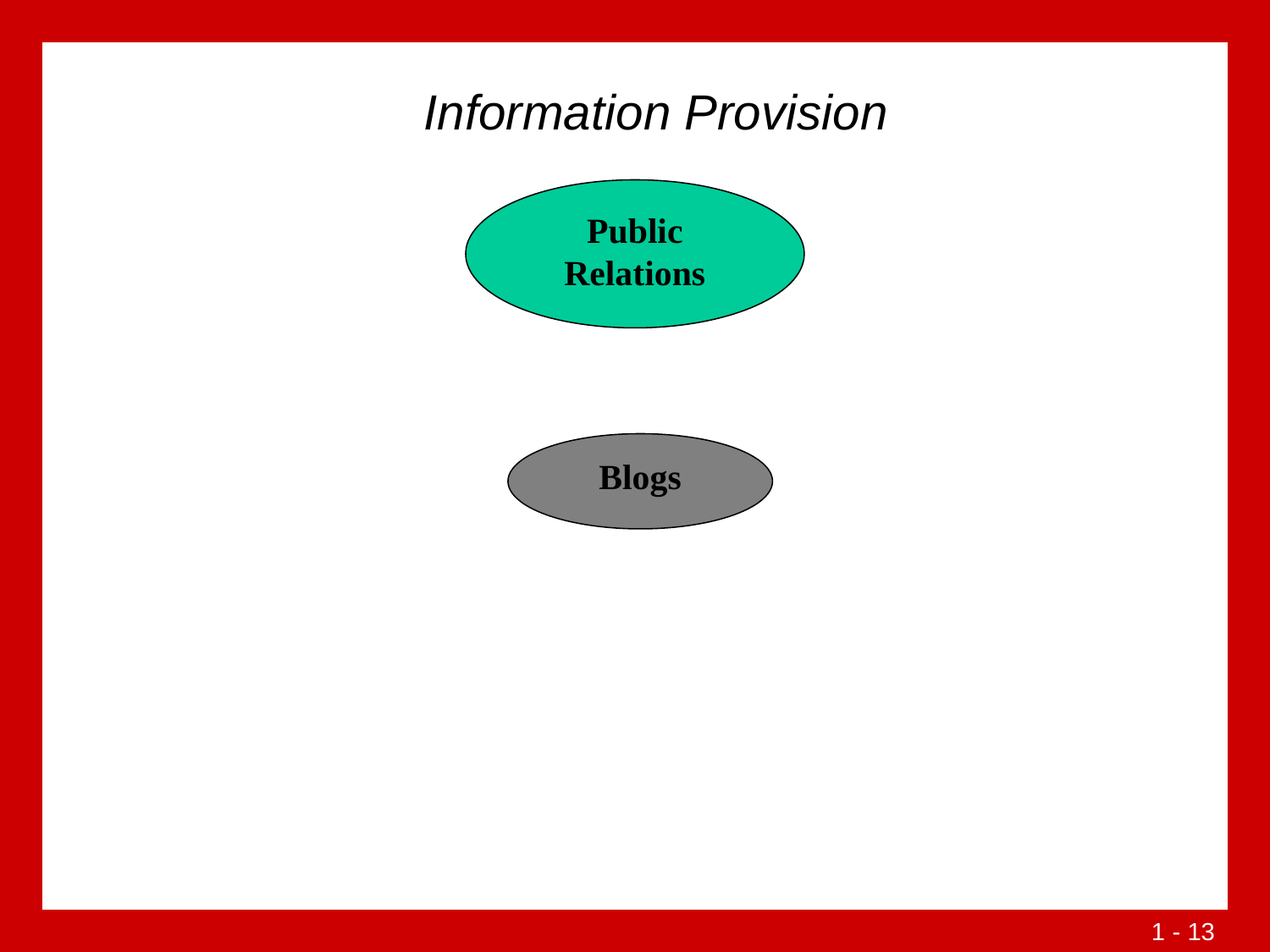

Information Provision

Public Relations
Blogs
1 - 13